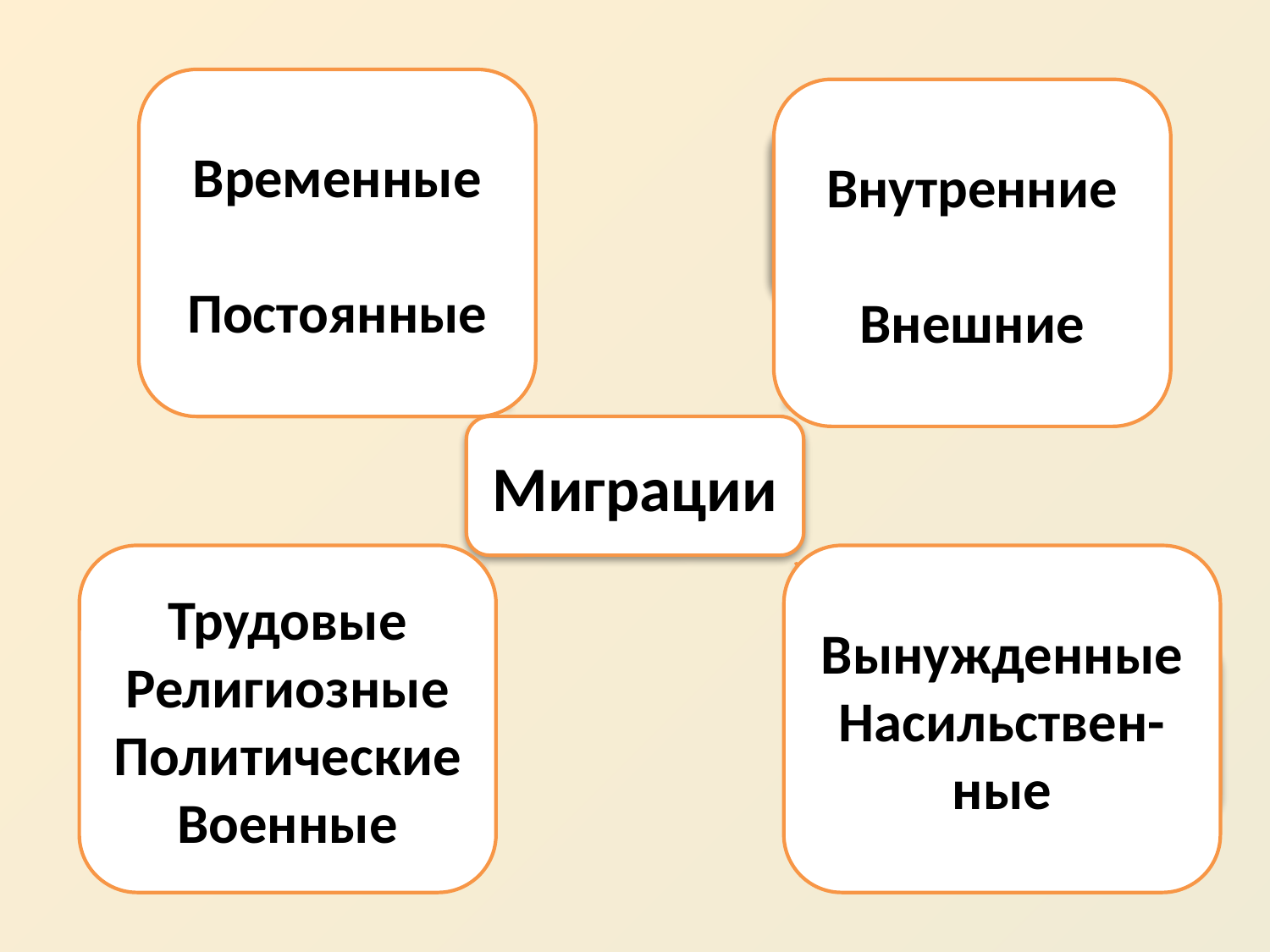

Временные

Постоянные
Внутренние

Внешние
По продолжитель-ности
По направленности
Миграции
Трудовые
Религиозные
Политические
Военные
Вынужденные
Насильствен-ные
По желанию
По мотивам